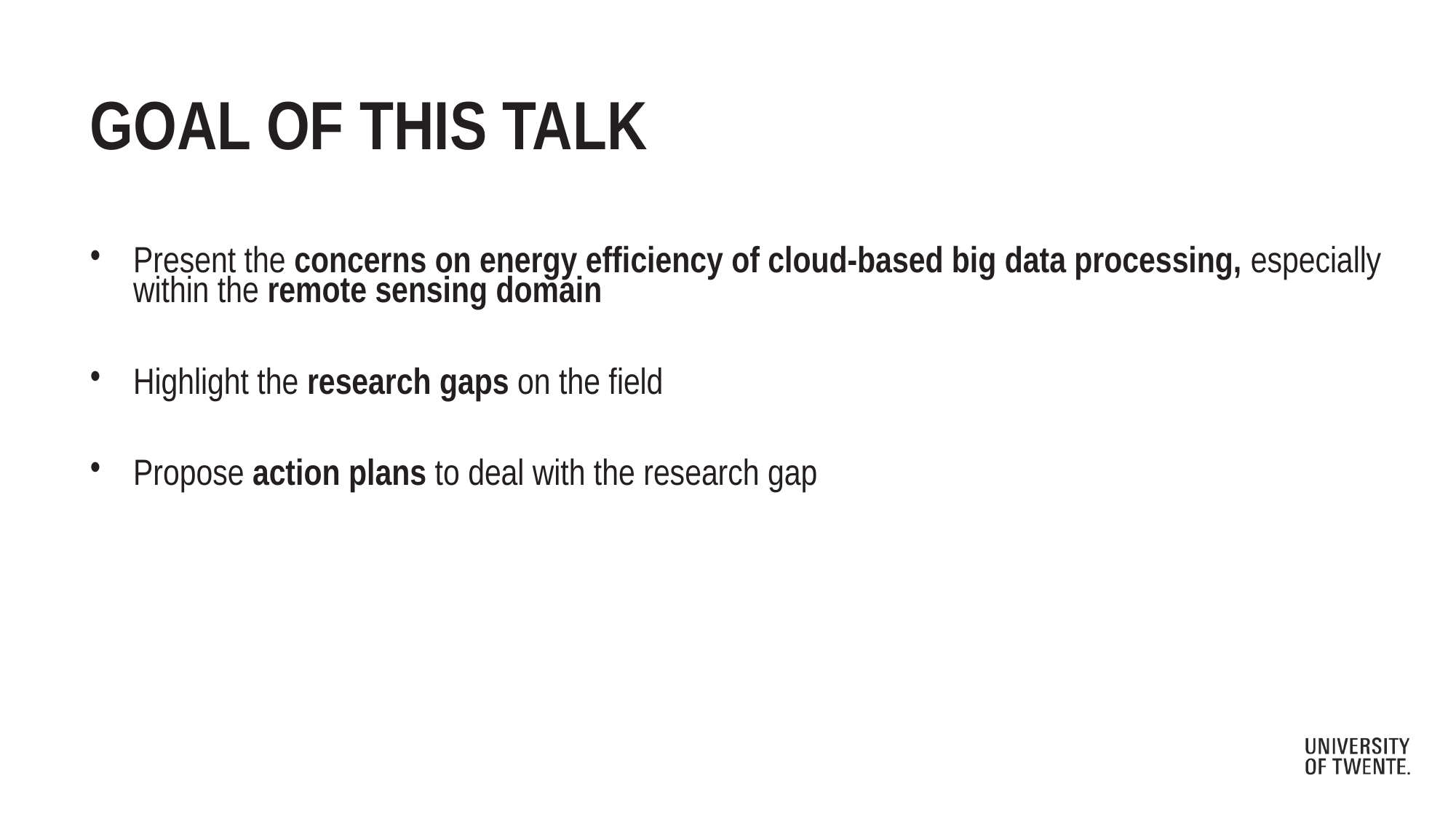

# Goal of This Talk
Present the concerns on energy efficiency of cloud-based big data processing, especially within the remote sensing domain

Highlight the research gaps on the field

Propose action plans to deal with the research gap
2